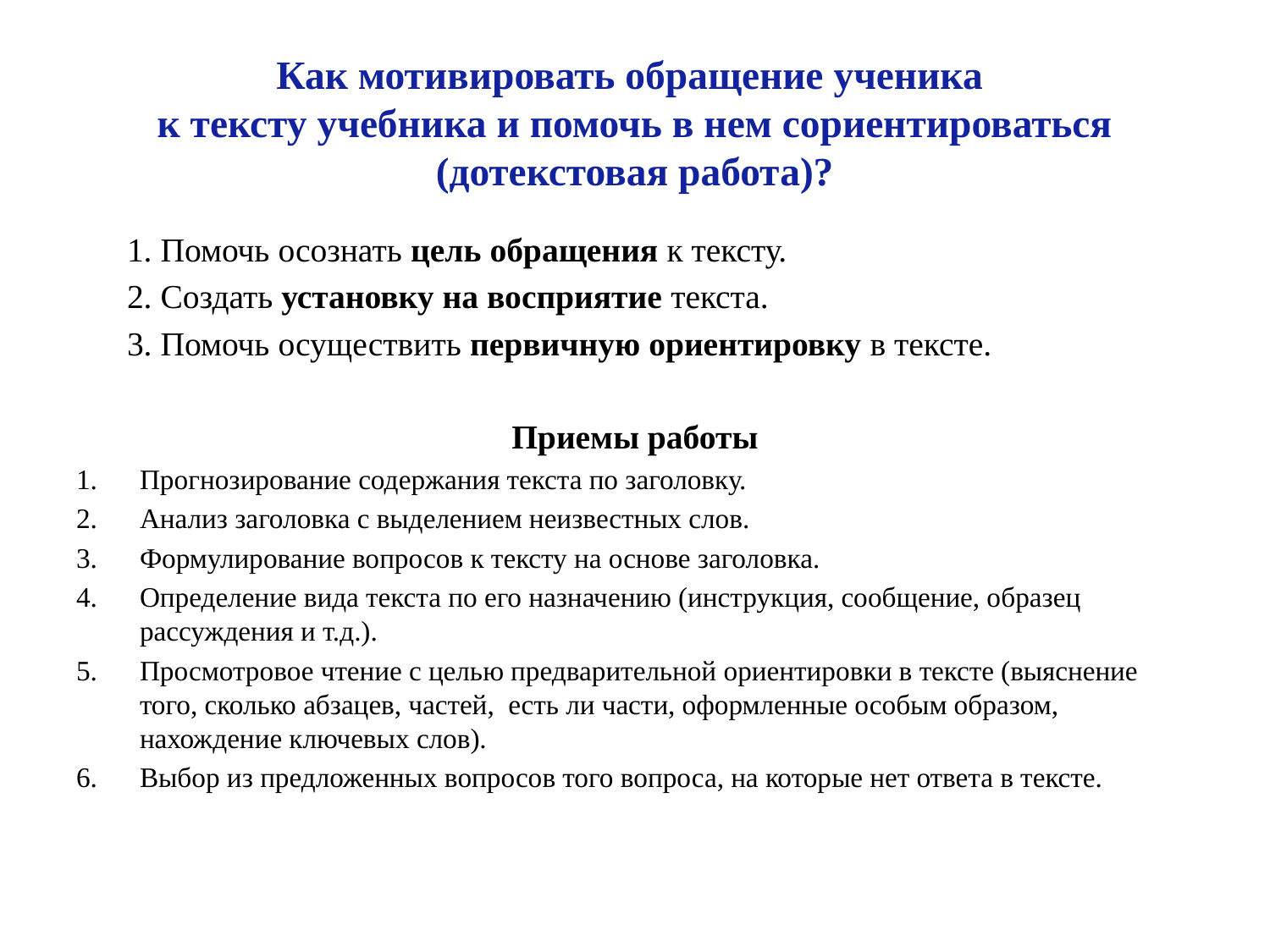

1. Помочь осознать цель обращения к тексту.
      2. Создать установку на восприятие текста.
      3. Помочь осуществить первичную ориентировку в тексте.

Приемы работы
Прогнозирование содержания текста по заголовку.
Анализ заголовка с выделением неизвестных слов.
Формулирование вопросов к тексту на основе заголовка.
Определение вида текста по его назначению (инструкция, сообщение, образец рассуждения и т.д.).
Просмотровое чтение с целью предварительной ориентировки в тексте (выяснение того, сколько абзацев, частей,  есть ли части, оформленные особым образом, нахождение ключевых слов).
Выбор из предложенных вопросов того вопроса, на которые нет ответа в тексте.

Как мотивировать обращение ученика
к тексту учебника и помочь в нем сориентироваться (дотекстовая работа)?